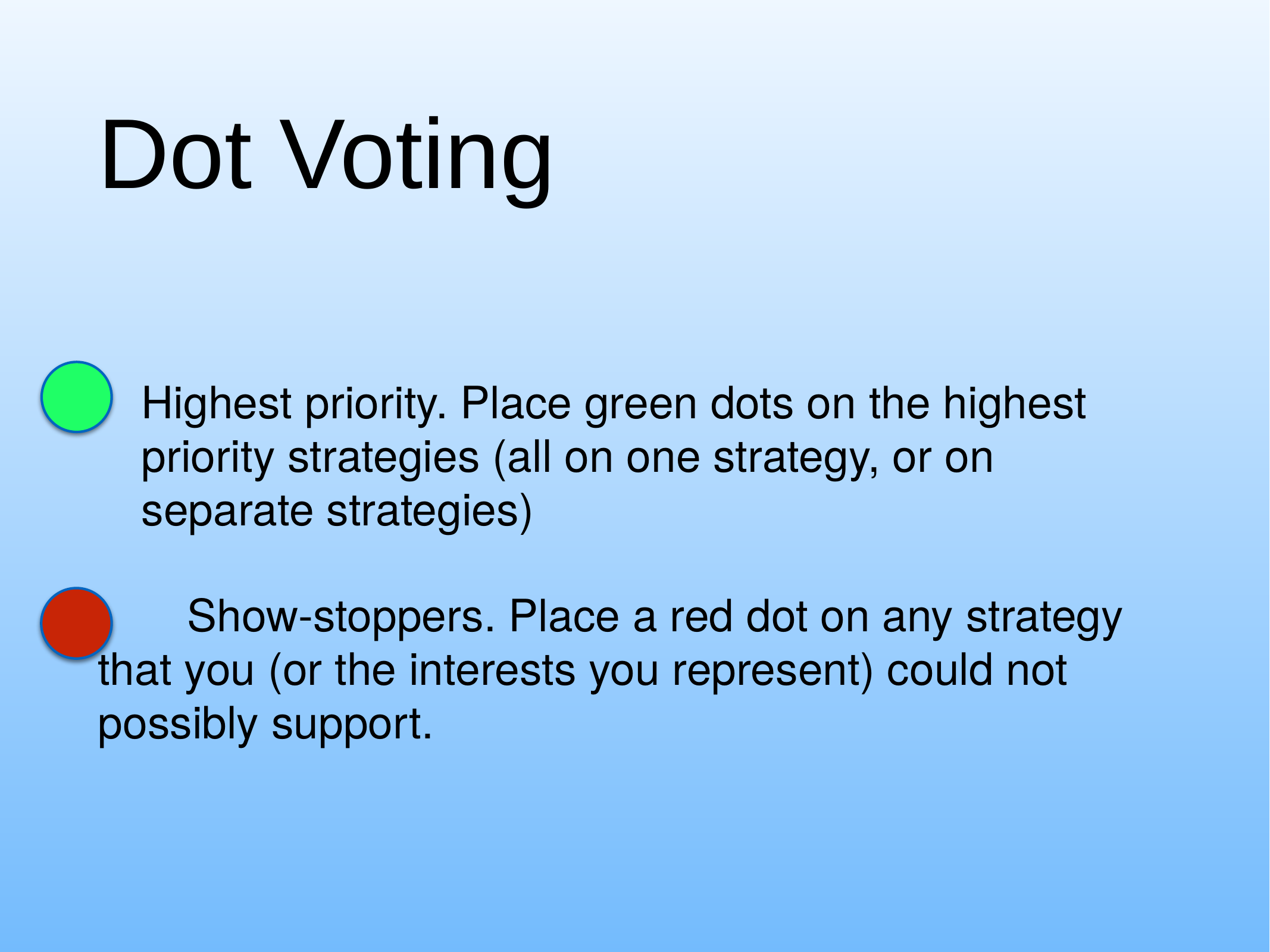

# Dot Voting
Highest priority. Place green dots on the highest priority strategies (all on one strategy, or on separate strategies)
	Show-stoppers. Place a red dot on any strategy 	that you (or the interests you represent) could not 	possibly support.